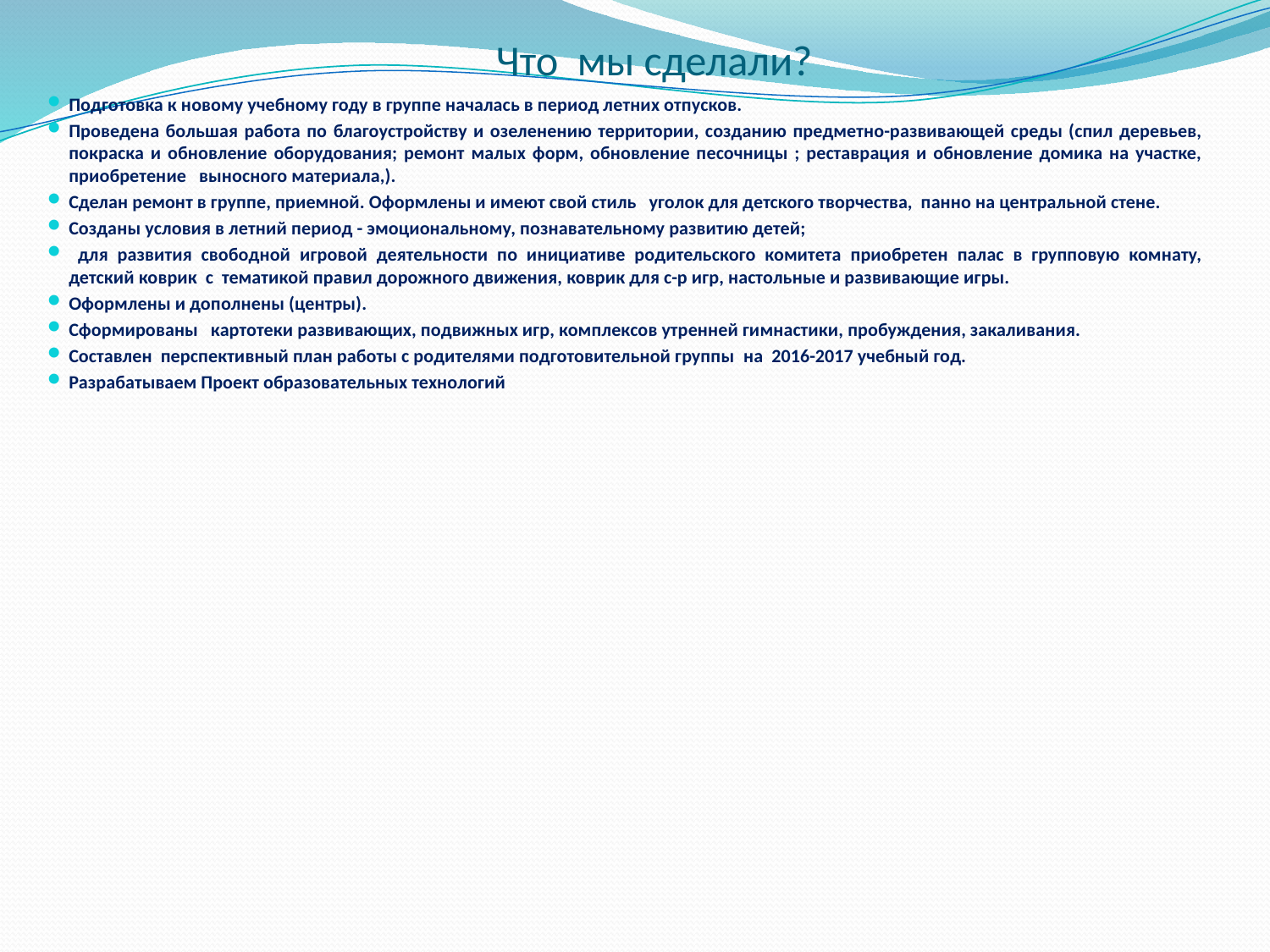

# Что  мы сделали?
Подготовка к новому учебному году в группе началась в период летних отпусков.
Проведена большая работа по благоустройству и озеленению территории, созданию предметно-развивающей среды (спил деревьев, покраска и обновление оборудования; ремонт малых форм, обновление песочницы ; реставрация и обновление домика на участке, приобретение   выносного материала,).
Сделан ремонт в группе, приемной. Оформлены и имеют свой стиль   уголок для детского творчества,  панно на центральной стене.
Созданы условия в летний период - эмоциональному, познавательному развитию детей;
 для развития свободной игровой деятельности по инициативе родительского комитета приобретен палас в групповую комнату, детский коврик  с  тематикой правил дорожного движения, коврик для с-р игр, настольные и развивающие игры.
Оформлены и дополнены (центры).
Сформированы   картотеки развивающих, подвижных игр, комплексов утренней гимнастики, пробуждения, закаливания.
Составлен  перспективный план работы с родителями подготовительной группы  на  2016-2017 учебный год.
Разрабатываем Проект образовательных технологий